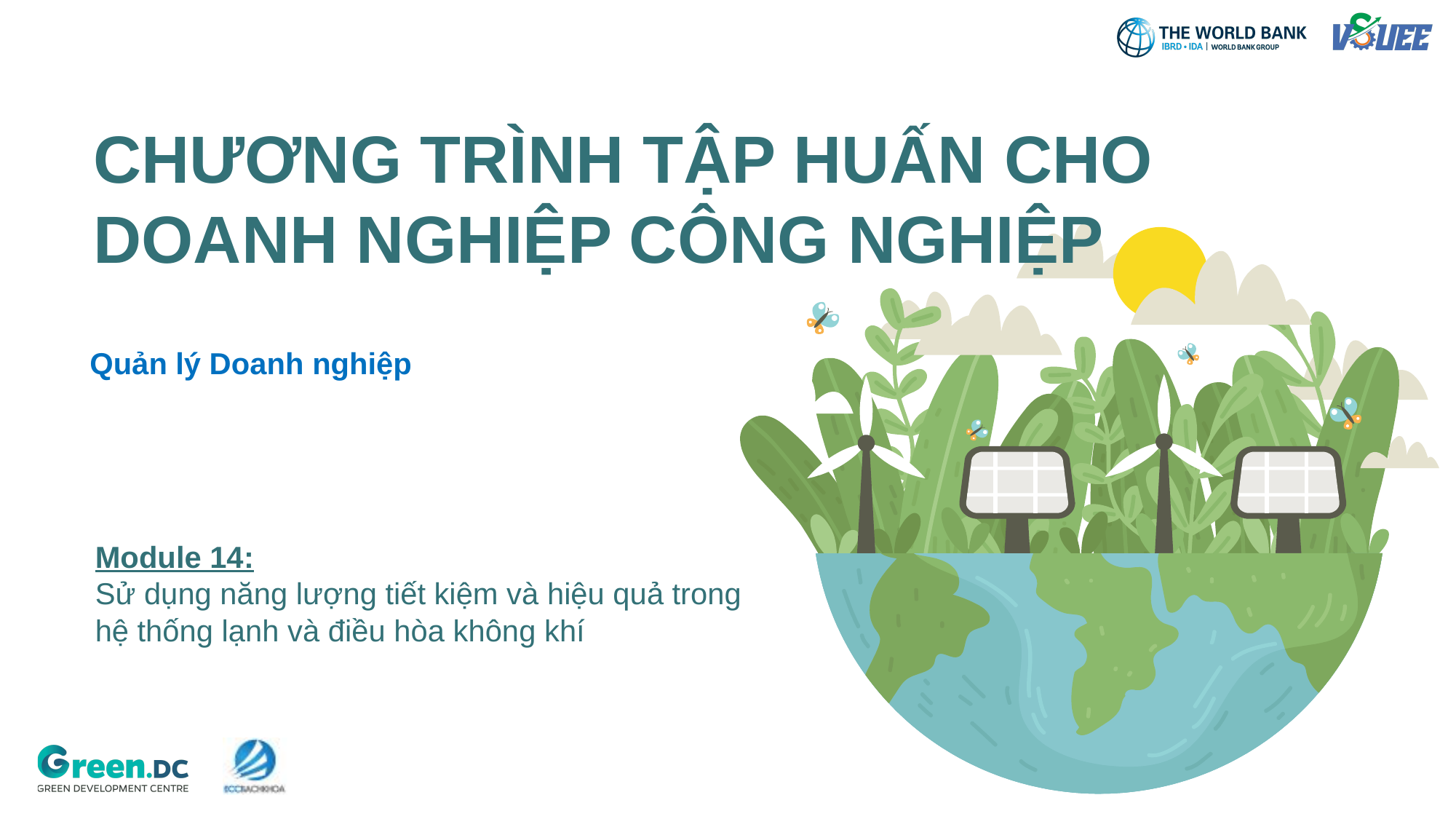

# CHƯƠNG TRÌNH TẬP HUẤN CHO DOANH NGHIỆP CÔNG NGHIỆP

Quản lý Doanh nghiệp
Module 14:
Sử dụng năng lượng tiết kiệm và hiệu quả trong
hệ thống lạnh và điều hòa không khí